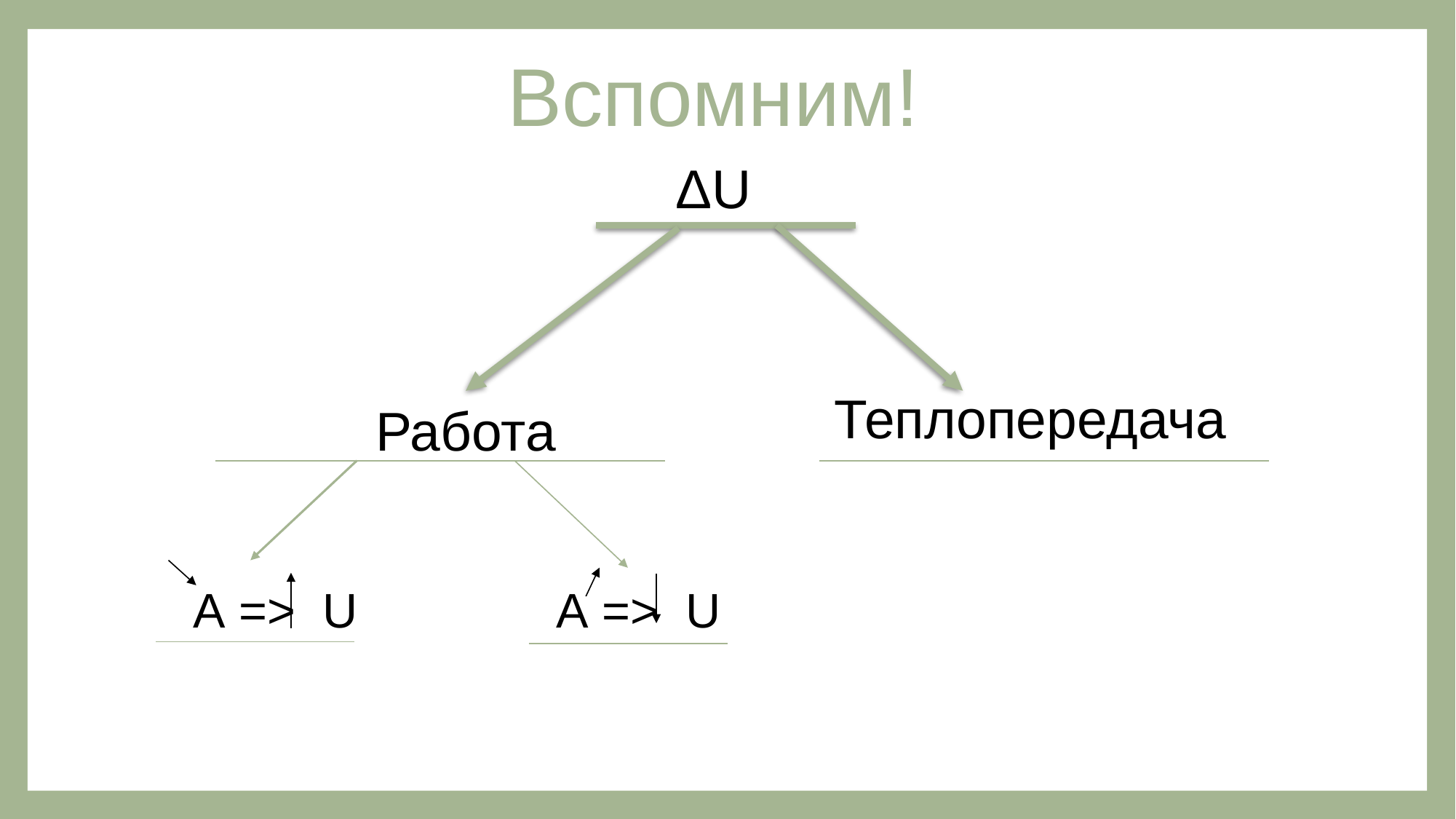

# Вспомним!
ΔU
Теплопередача
Работа
А =>  U
А =>  U